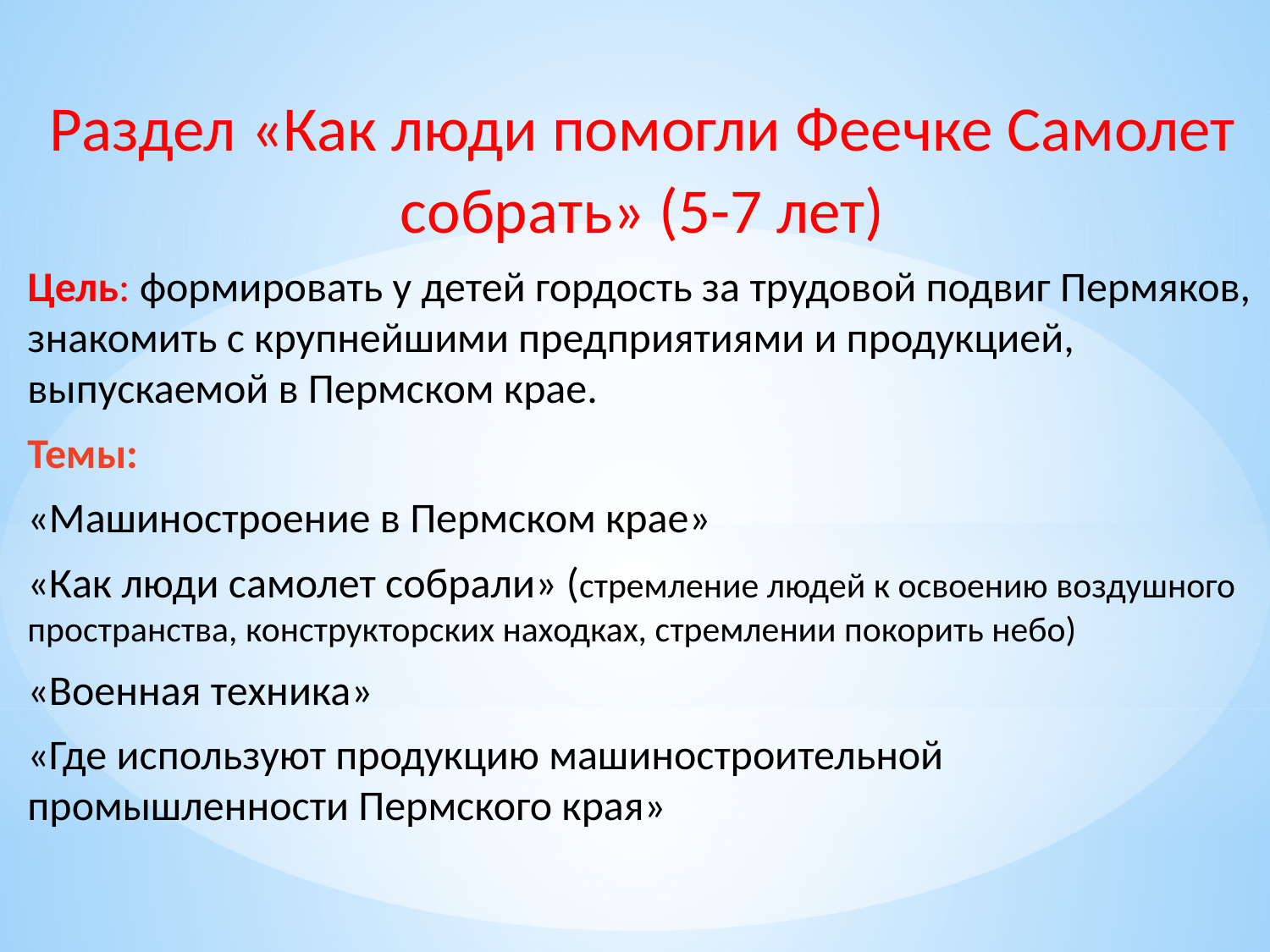

Раздел «Как люди помогли Феечке Самолет собрать» (5-7 лет)
Цель: формировать у детей гордость за трудовой подвиг Пермяков, знакомить с крупнейшими предприятиями и продукцией, выпускаемой в Пермском крае.
Темы:
«Машиностроение в Пермском крае»
«Как люди самолет собрали» (стремление людей к освоению воздушного пространства, конструкторских находках, стремлении покорить небо)
«Военная техника»
«Где используют продукцию машиностроительной промышленности Пермского края»